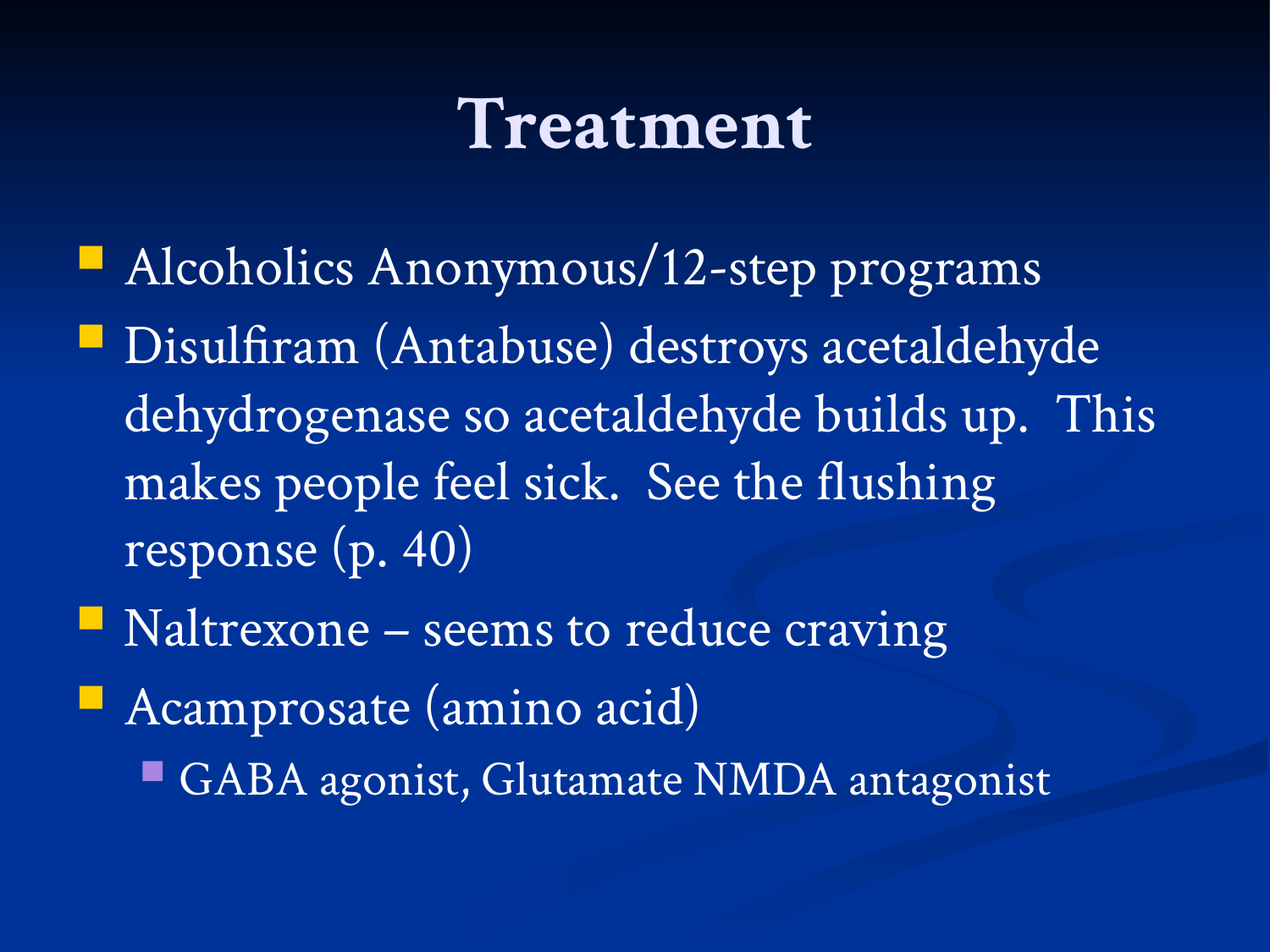

# Treatment
Alcoholics Anonymous/12-step programs
Disulfiram (Antabuse) destroys acetaldehyde dehydrogenase so acetaldehyde builds up.  This makes people feel sick.  See the flushing response (p. 40)
Naltrexone – seems to reduce craving
Acamprosate (amino acid)
GABA agonist, Glutamate NMDA antagonist